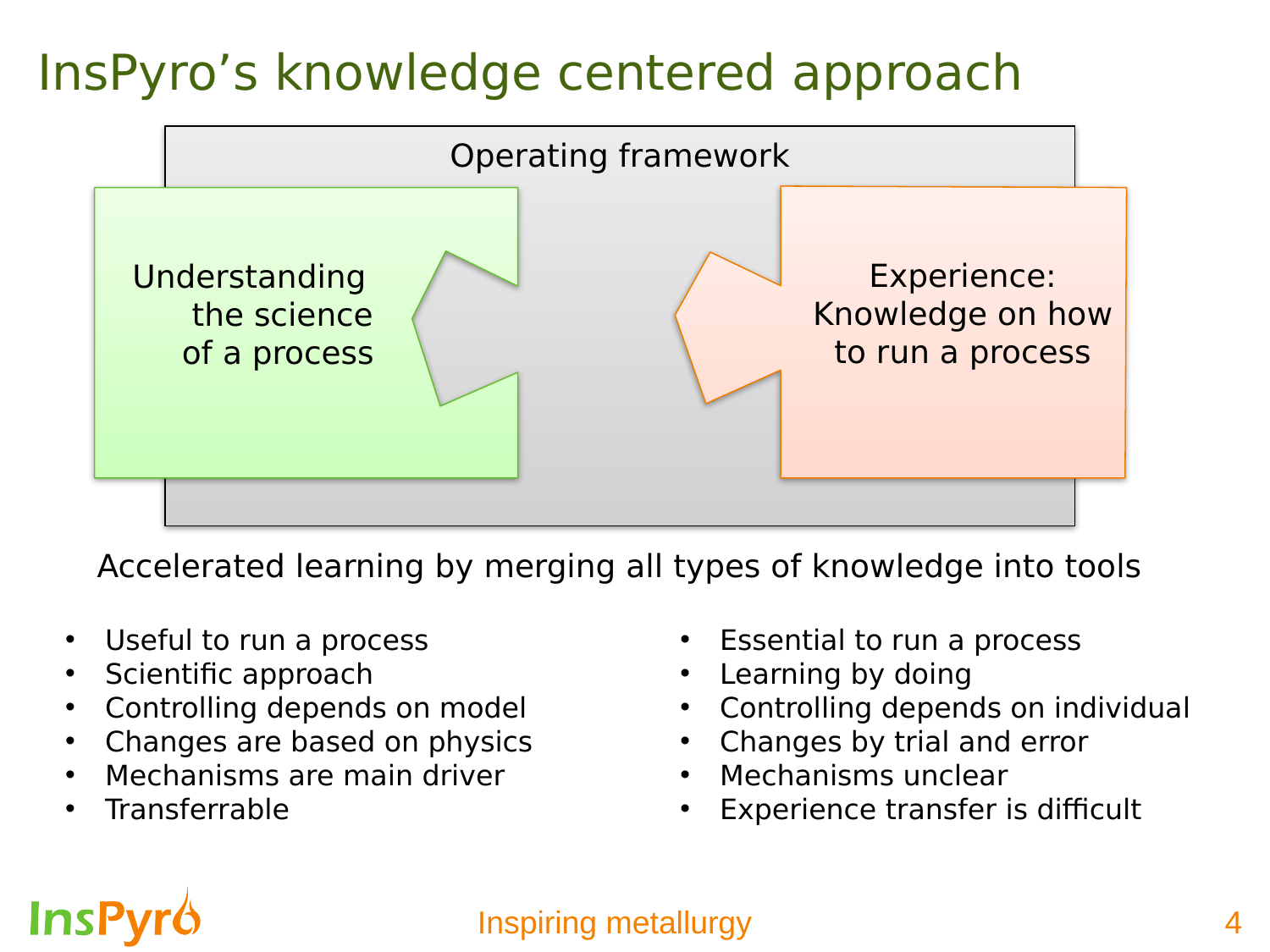

# InsPyro’s knowledge centered approach
Operating framework

Experience: Knowledge on how to run a process

Understanding
 the science
of a process

Accelerated learning by merging all types of knowledge into tools
Useful to run a process
Scientific approach
Controlling depends on model
Changes are based on physics
Mechanisms are main driver
Transferrable
Essential to run a process
Learning by doing
Controlling depends on individual
Changes by trial and error
Mechanisms unclear
Experience transfer is difficult
4